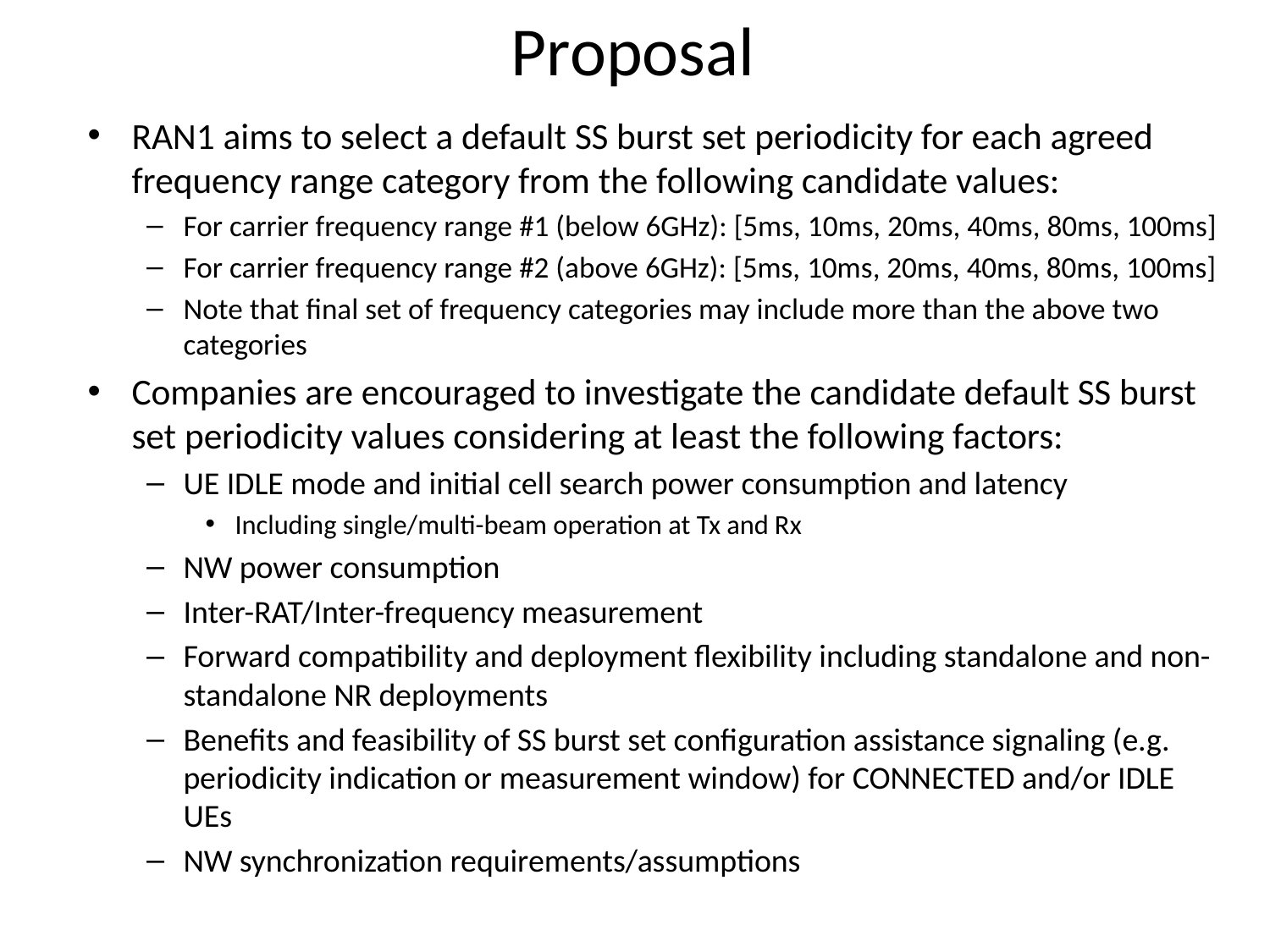

# Proposal
RAN1 aims to select a default SS burst set periodicity for each agreed frequency range category from the following candidate values:
For carrier frequency range #1 (below 6GHz): [5ms, 10ms, 20ms, 40ms, 80ms, 100ms]
For carrier frequency range #2 (above 6GHz): [5ms, 10ms, 20ms, 40ms, 80ms, 100ms]
Note that final set of frequency categories may include more than the above two categories
Companies are encouraged to investigate the candidate default SS burst set periodicity values considering at least the following factors:
UE IDLE mode and initial cell search power consumption and latency
Including single/multi-beam operation at Tx and Rx
NW power consumption
Inter-RAT/Inter-frequency measurement
Forward compatibility and deployment flexibility including standalone and non-standalone NR deployments
Benefits and feasibility of SS burst set configuration assistance signaling (e.g. periodicity indication or measurement window) for CONNECTED and/or IDLE UEs
NW synchronization requirements/assumptions